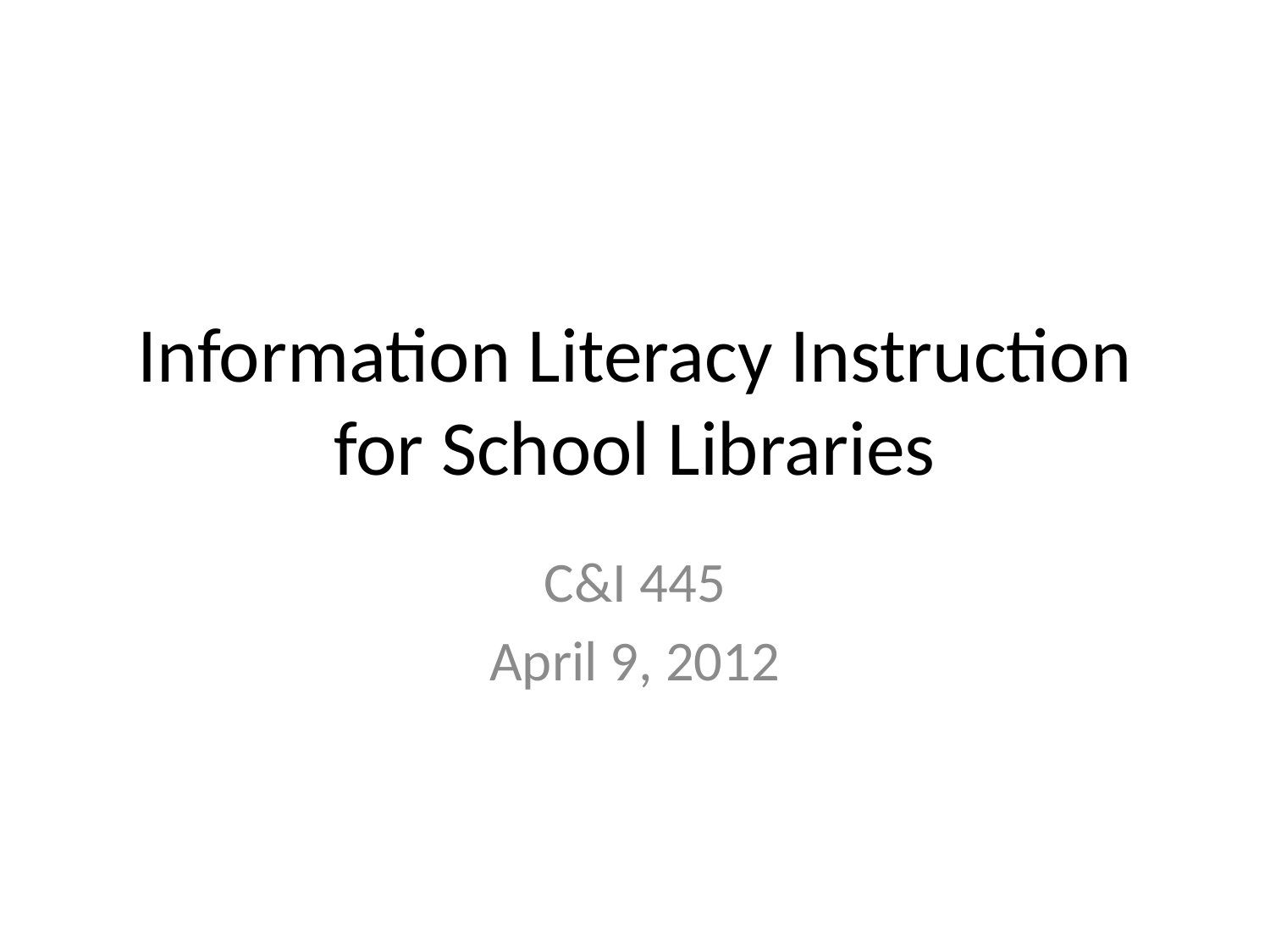

# Information Literacy Instruction for School Libraries
C&I 445
April 9, 2012